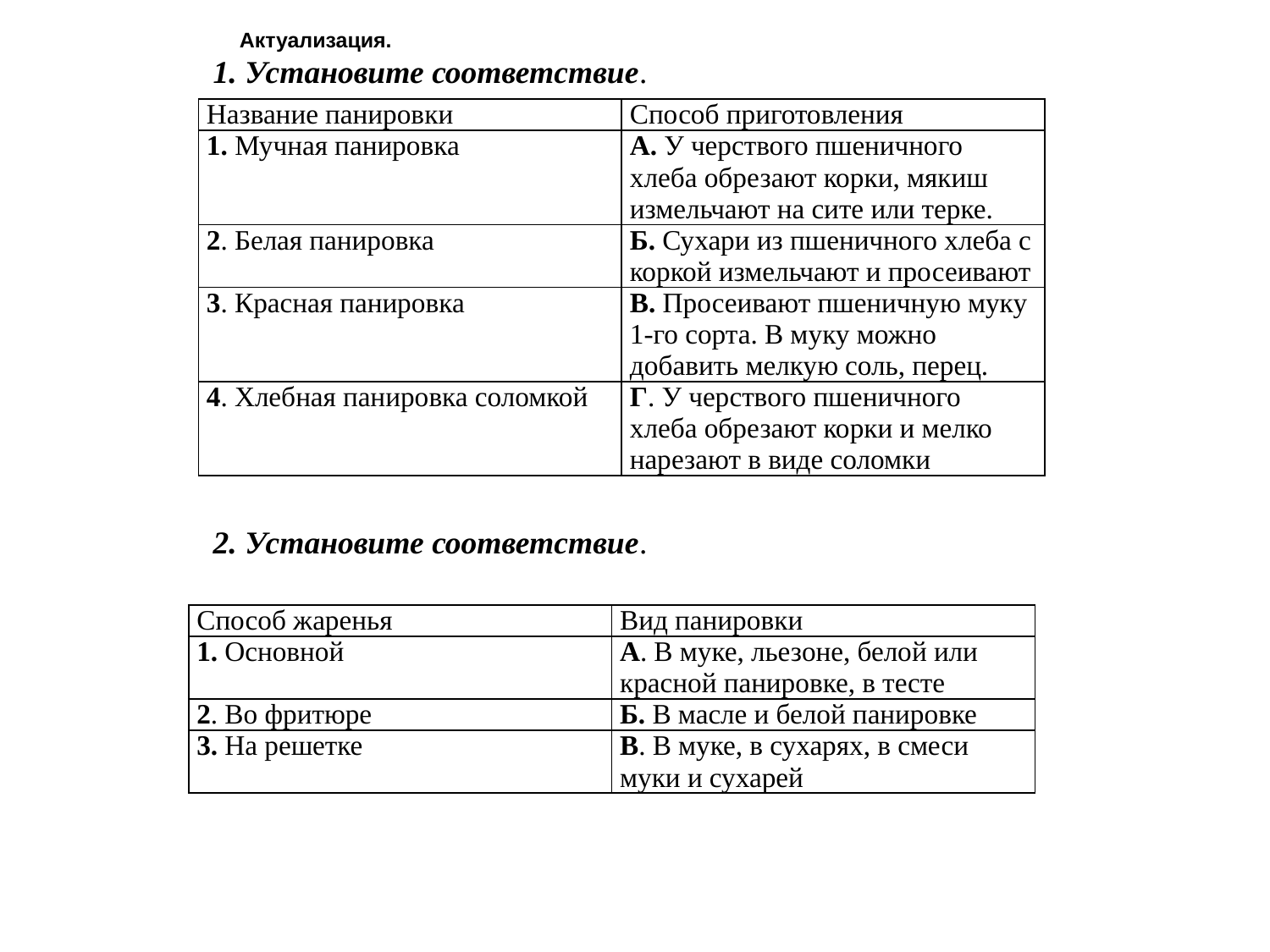

Актуализация.
1. Установите соответствие.
| Название панировки | Способ приготовления |
| --- | --- |
| 1. Мучная панировка | А. У черствого пшеничного хлеба обре­зают корки, мякиш измельчают на сите или терке. |
| 2. Белая панировка | Б. Сухари из пшеничного хлеба с коркой измельчают и просеивают |
| 3. Красная панировка | В. Просеивают пшеничную муку 1-го сорта. В муку можно добавить мелкую соль, перец. |
| 4. Хлебная панировка соломкой | Г. У черствого пше­ничного хлеба обрезают корки и мелко нарезают в виде соломки |
2. Установите соответствие.
| Способ жаренья | Вид панировки |
| --- | --- |
| 1. Основной | А. В муке, льезоне, белой или красной панировке, в тесте |
| 2. Во фритюре | Б. В масле и белой панировке |
| 3. На решетке | В. В муке, в сухарях, в смеси муки и сухарей |